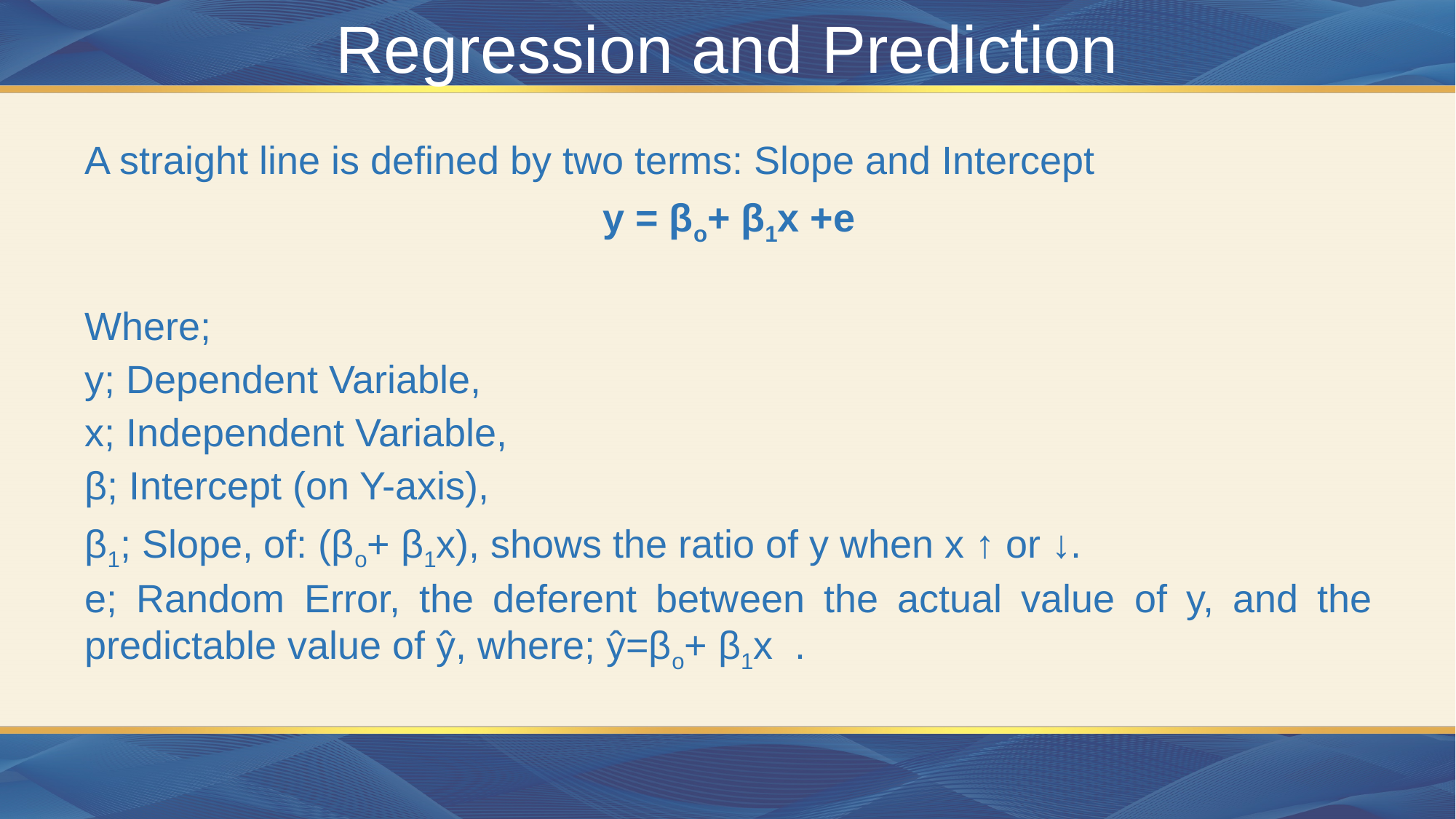

# Regression and Prediction
A straight line is defined by two terms: Slope and Intercept
y = βo+ β1x +e

Where;
y; Dependent Variable,
x; Independent Variable,
β; Intercept (on Y-axis),
β1; Slope, of: (βo+ β1x), shows the ratio of y when x ↑ or ↓.
e; Random Error, the deferent between the actual value of y, and the predictable value of ŷ, where; ŷ=βo+ β1x  .